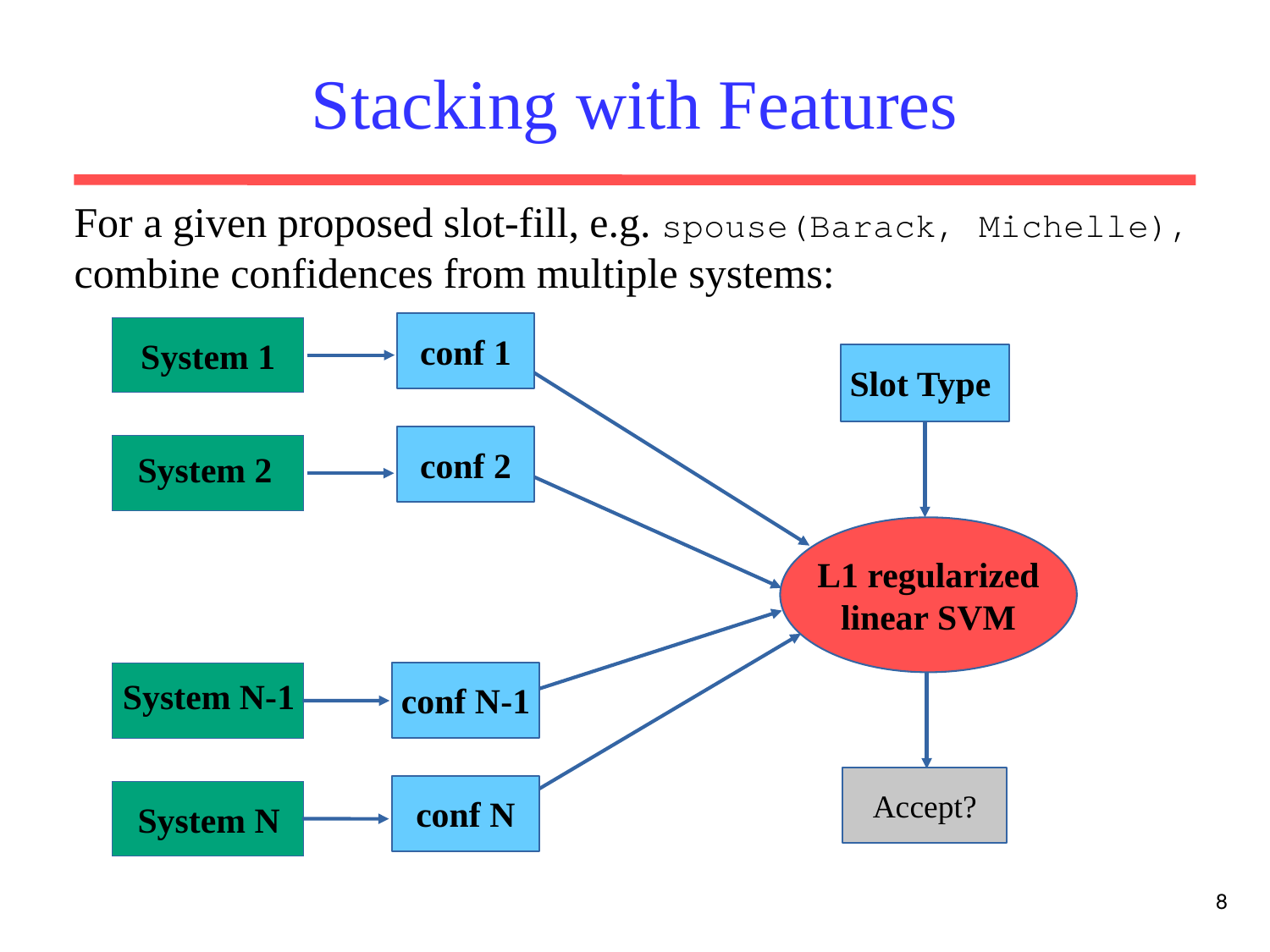

Stacking with Features
For a given proposed slot-fill, e.g. spouse(Barack, Michelle),
combine confidences from multiple systems:
conf 1
System 1
 Slot Type

conf 2

System 2

L1 regularized linear SVM

conf N-1

System N-1

Accept?
conf N

System N

8